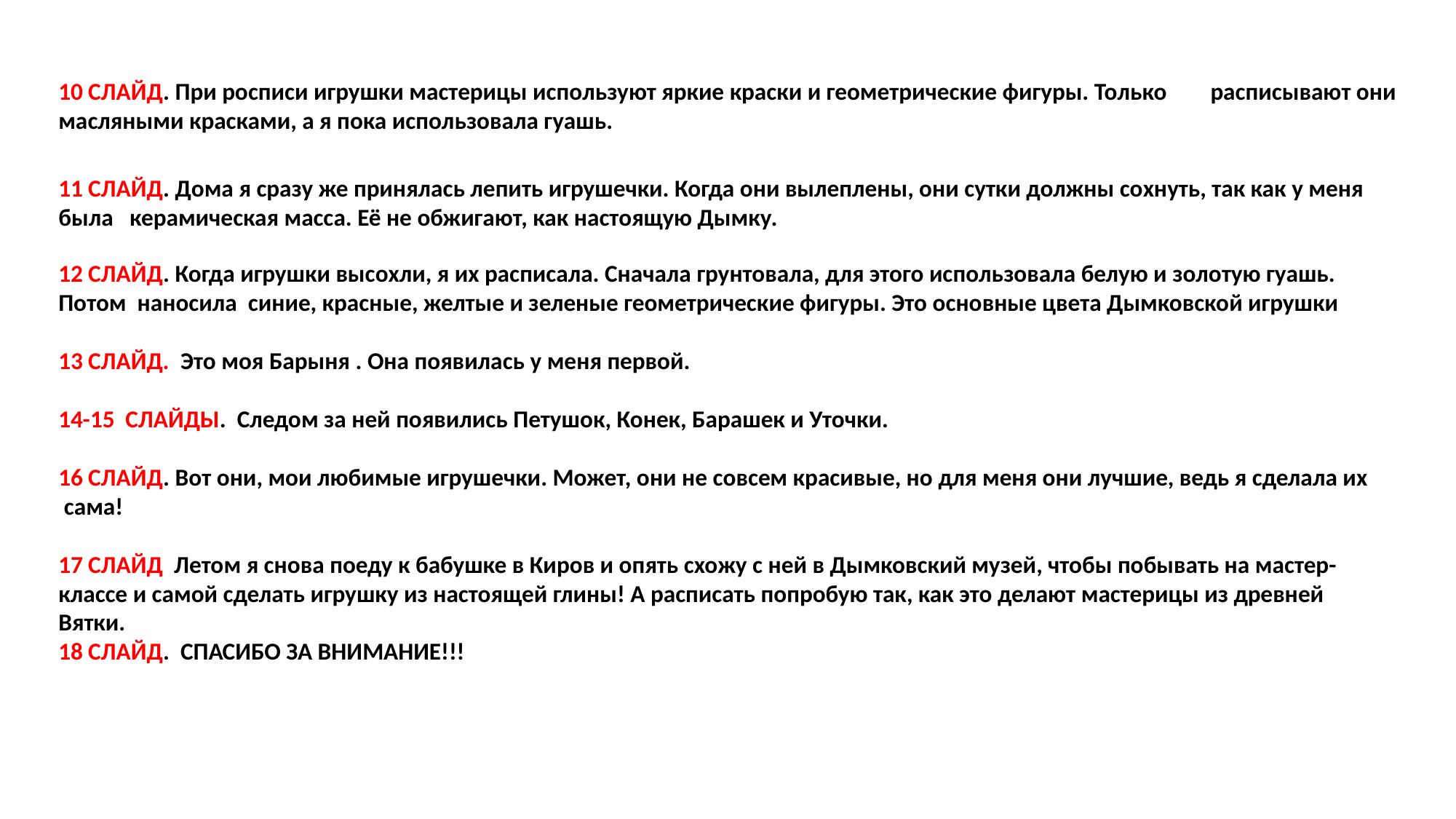

10 СЛАЙД. При росписи игрушки мастерицы используют яркие краски и геометрические фигуры. Только        расписывают они  масляными красками, а я пока использовала гуашь.
11 СЛАЙД. Дома я сразу же принялась лепить игрушечки. Когда они вылеплены, они сутки должны сохнуть, так как у меня была   керамическая масса. Её не обжигают, как настоящую Дымку.
12 СЛАЙД. Когда игрушки высохли, я их расписала. Сначала грунтовала, для этого использовала белую и золотую гуашь. Потом  наносила  синие, красные, желтые и зеленые геометрические фигуры. Это основные цвета Дымковской игрушки

13 СЛАЙД.  Это моя Барыня . Она появилась у меня первой.

14-15  СЛАЙДЫ.  Следом за ней появились Петушок, Конек, Барашек и Уточки.

16 СЛАЙД. Вот они, мои любимые игрушечки. Может, они не совсем красивые, но для меня они лучшие, ведь я сделала их     сама!

17 СЛАЙД  Летом я снова поеду к бабушке в Киров и опять схожу с ней в Дымковский музей, чтобы побывать на мастер-классе и самой сделать игрушку из настоящей глины! А расписать попробую так, как это делают мастерицы из древней Вятки.
18 СЛАЙД.  СПАСИБО ЗА ВНИМАНИЕ!!!